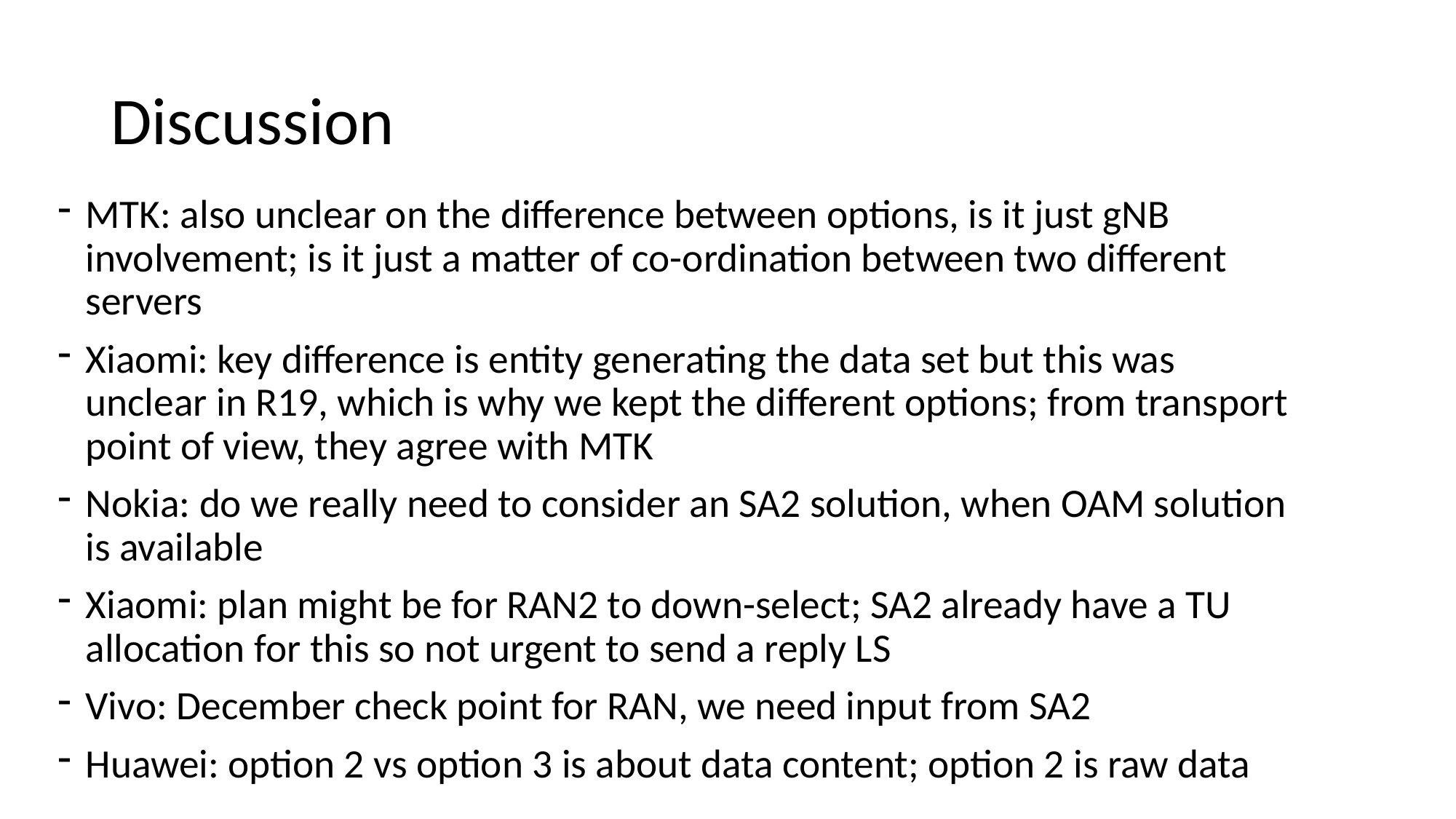

# Discussion
MTK: also unclear on the difference between options, is it just gNB involvement; is it just a matter of co-ordination between two different servers
Xiaomi: key difference is entity generating the data set but this was unclear in R19, which is why we kept the different options; from transport point of view, they agree with MTK
Nokia: do we really need to consider an SA2 solution, when OAM solution is available
Xiaomi: plan might be for RAN2 to down-select; SA2 already have a TU allocation for this so not urgent to send a reply LS
Vivo: December check point for RAN, we need input from SA2
Huawei: option 2 vs option 3 is about data content; option 2 is raw data